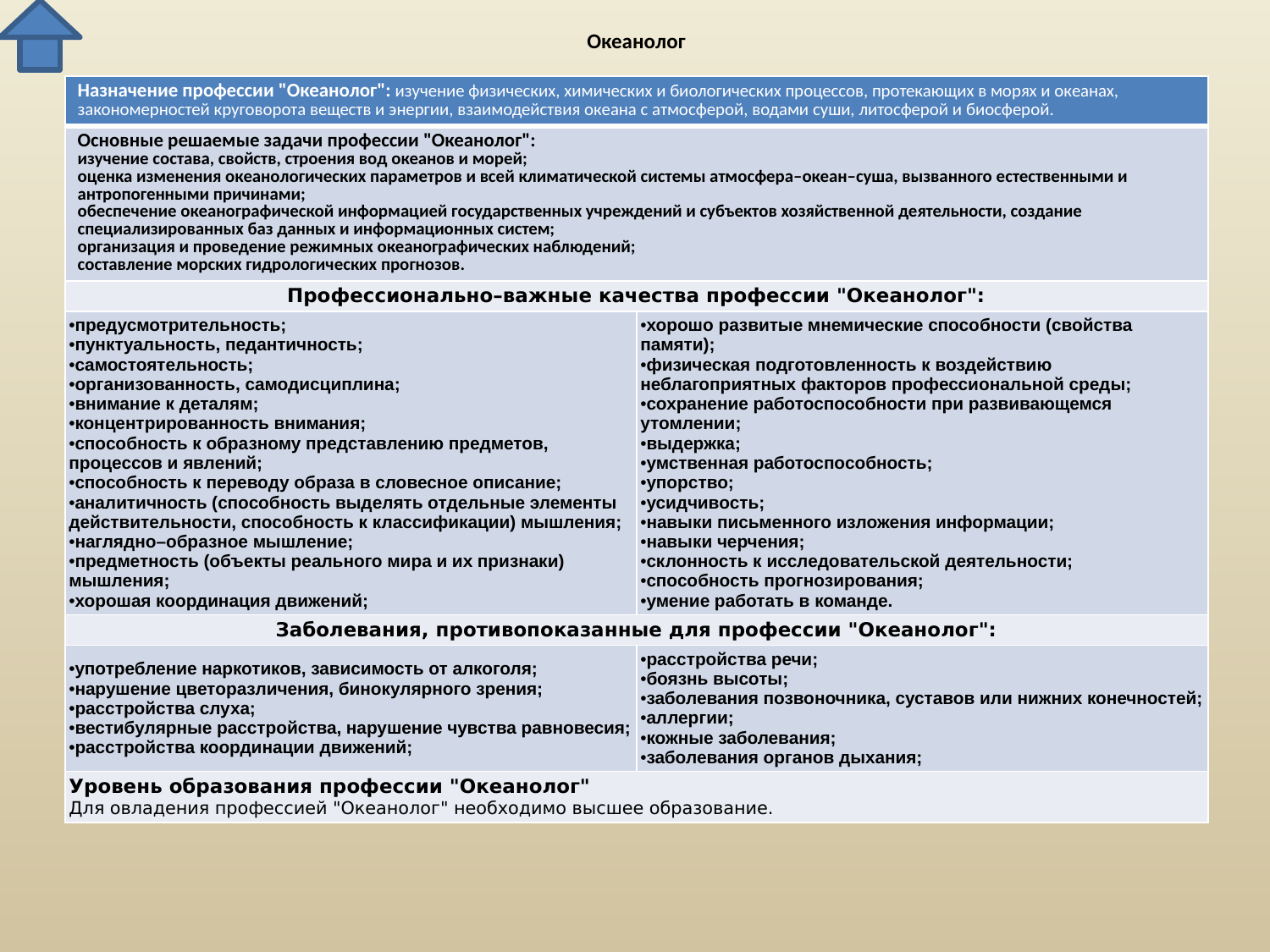

# Океанолог
| Назначение профессии "Океанолог": изучение физических, химических и биологических процессов, протекающих в морях и океанах, закономерностей круговорота веществ и энергии, взаимодействия океана с атмосферой, водами суши, литосферой и биосферой. |  |
| --- | --- |
| Основные решаемые задачи профессии "Океанолог": изучение состава, свойств, строения вод океанов и морей; оценка изменения океанологических параметров и всей климатической системы атмосфера–океан–суша, вызванного естественными и антропогенными причинами; обеспечение океанографической информацией государственных учреждений и субъектов хозяйственной деятельности, создание специализированных баз данных и информационных систем; организация и проведение режимных океанографических наблюдений; составление морских гидрологических прогнозов. |  |
| Профессионально–важные качества профессии "Океанолог": |  |
| предусмотрительность; пунктуальность, педантичность; самостоятельность; организованность, самодисциплина; внимание к деталям; концентрированность внимания; способность к образному представлению предметов, процессов и явлений; способность к переводу образа в словесное описание; аналитичность (способность выделять отдельные элементы действительности, способность к классификации) мышления; наглядно–образное мышление; предметность (объекты реального мира и их признаки) мышления; хорошая координация движений; | хорошо развитые мнемические способности (свойства памяти); физическая подготовленность к воздействию неблагоприятных факторов профессиональной среды; сохранение работоспособности при развивающемся утомлении; выдержка; умственная работоспособность; упорство; усидчивость; навыки письменного изложения информации; навыки черчения; склонность к исследовательской деятельности; способность прогнозирования; умение работать в команде. |
| Заболевания, противопоказанные для профессии "Океанолог": |  |
| употребление наркотиков, зависимость от алкоголя; нарушение цветоразличения, бинокулярного зрения; расстройства слуха; вестибулярные расстройства, нарушение чувства равновесия; расстройства координации движений; | расстройства речи; боязнь высоты; заболевания позвоночника, суставов или нижних конечностей; аллергии; кожные заболевания; заболевания органов дыхания; |
| Уровень образования профессии "Океанолог" Для овладения профессией "Океанолог" необходимо высшее образование. |  |